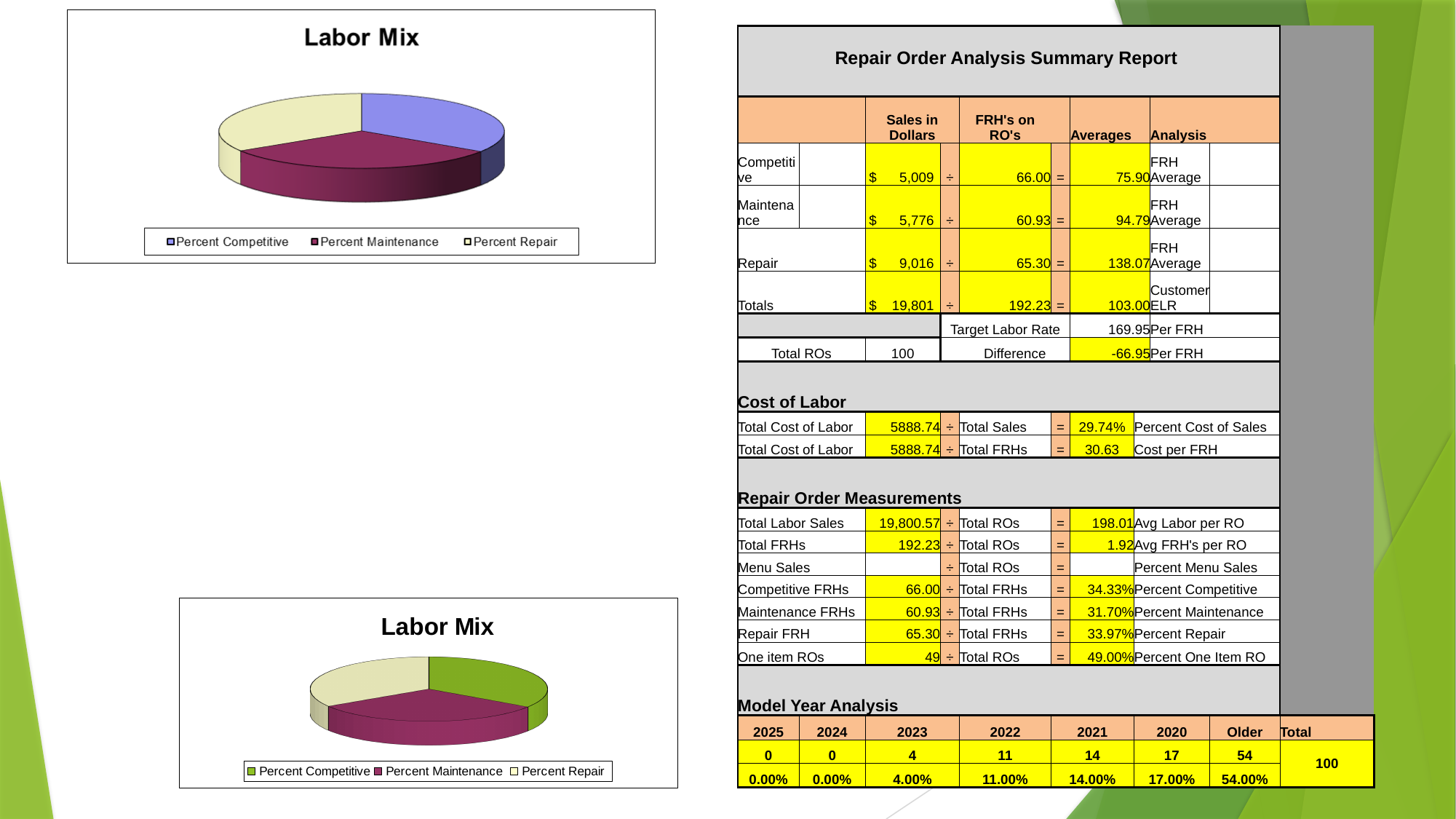

| Repair Order Analysis Summary Report |  |  |  |  |  |  |  |  |  |  |
| --- | --- | --- | --- | --- | --- | --- | --- | --- | --- | --- |
|  |  |  |  |  |  |  |  |  |  |  |
|  |  | Sales in Dollars |  | FRH's on RO's |  |  |  |  |  |  |
|  |  |  |  |  |  | Averages | Analysis | Analysis |  |  |
| Competitive |  | $ 5,009 | ÷ | 66.00 | = | 75.90 | FRH Average | FRH Average |  |  |
| Maintenance |  | $ 5,776 | ÷ | 60.93 | = | 94.79 | FRH Average | FRH Average |  |  |
| Repair |  | $ 9,016 | ÷ | 65.30 | = | 138.07 | FRH Average | FRH Average |  |  |
| Totals |  | $ 19,801 | ÷ | 192.23 | = | 103.00 | Customer ELR | Customer ELR |  |  |
|  |  |  | Target Labor Rate |  |  | 169.95 | Per FRH | Per FRH |  |  |
| Total ROs |  | 100 |  | Difference |  | -66.95 | Per FRH | Per FRH |  |  |
|  |  |  |  |  |  |  |  |  |  |  |
| Cost of Labor |  |  |  |  |  |  |  |  |  |  |
| Total Cost of Labor |  | 5888.74 | ÷ | Total Sales | = | 29.74% | Percent Cost of Sales |  |  |  |
| Total Cost of Labor |  | 5888.74 | ÷ | Total FRHs | = | 30.63 | Cost per FRH |  |  |  |
|  |  |  |  |  |  |  |  |  |  |  |
| Repair Order Measurements |  |  |  |  |  |  |  |  |  |  |
| Total Labor Sales |  | 19,800.57 | ÷ | Total ROs | = | 198.01 | Avg Labor per RO |  |  |  |
| Total FRHs |  | 192.23 | ÷ | Total ROs | = | 1.92 | Avg FRH's per RO |  |  |  |
| Menu Sales |  |  | ÷ | Total ROs | = |  | Percent Menu Sales |  |  |  |
| Competitive FRHs |  | 66.00 | ÷ | Total FRHs | = | 34.33% | Percent Competitive |  |  |  |
| Maintenance FRHs |  | 60.93 | ÷ | Total FRHs | = | 31.70% | Percent Maintenance |  |  |  |
| Repair FRH |  | 65.30 | ÷ | Total FRHs | = | 33.97% | Percent Repair |  |  |  |
| One item ROs |  | 49 | ÷ | Total ROs | = | 49.00% | Percent One Item RO |  |  |  |
|  |  |  |  |  |  |  |  |  |  |  |
| Model Year Analysis |  |  |  |  |  |  |  |  |  |  |
| 2025 | 2024 | 2023 |  | 2022 | 2021 |  | 2020 |  | Older | Total |
| 0 | 0 | 4 |  | 11 | 14 |  | 17 |  | 54 | 100 |
| 0.00% | 0.00% | 4.00% |  | 11.00% | 14.00% |  | 17.00% |  | 54.00% |  |
# Repair order analysis

[unsupported chart]